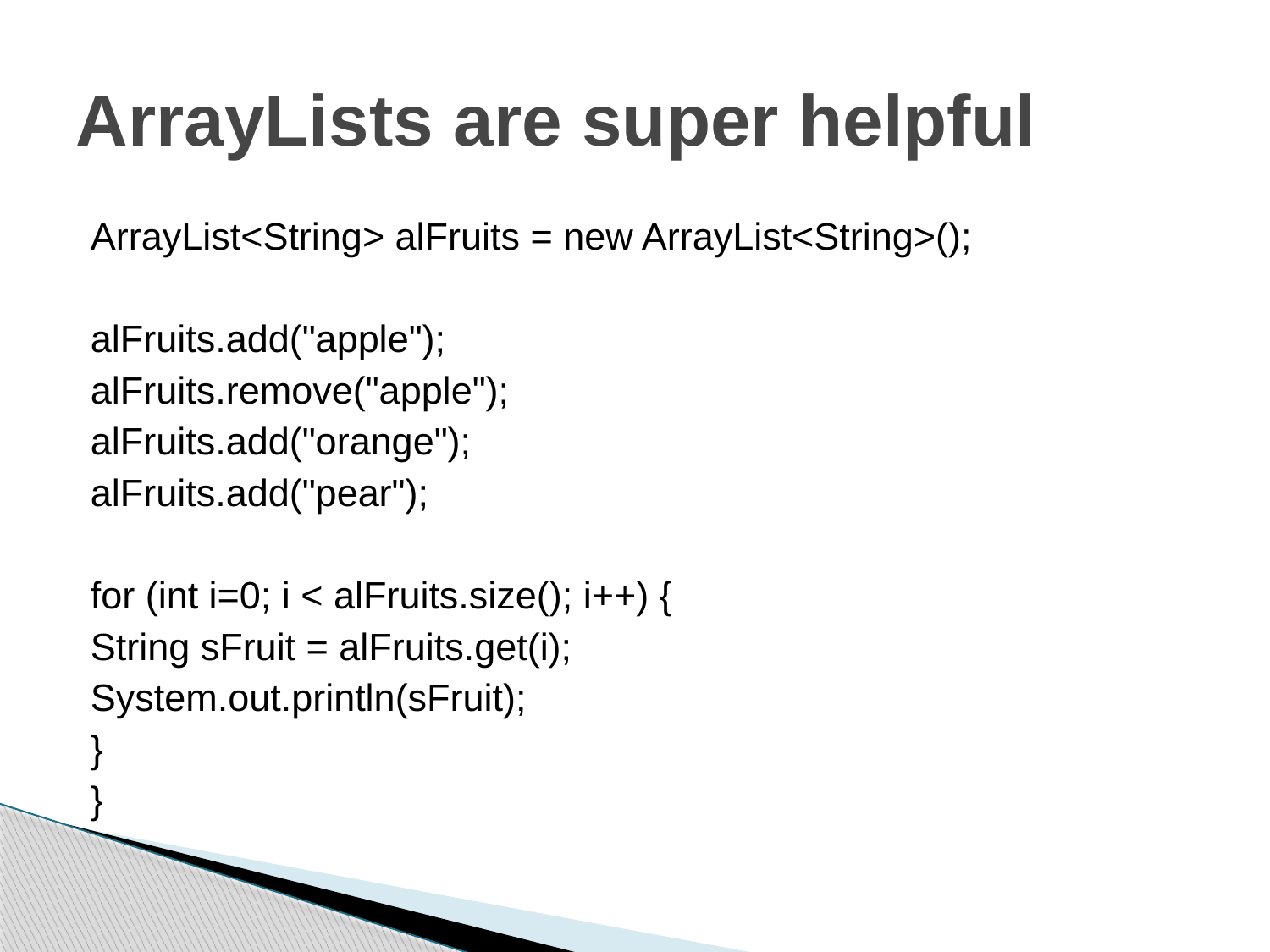

# ArrayLists are super helpful
ArrayList<String> alFruits = new ArrayList<String>();

alFruits.add("apple");
alFruits.remove("apple");
alFruits.add("orange");
alFruits.add("pear");

for (int i=0; i < alFruits.size(); i++) {
String sFruit = alFruits.get(i);
System.out.println(sFruit);
}
}